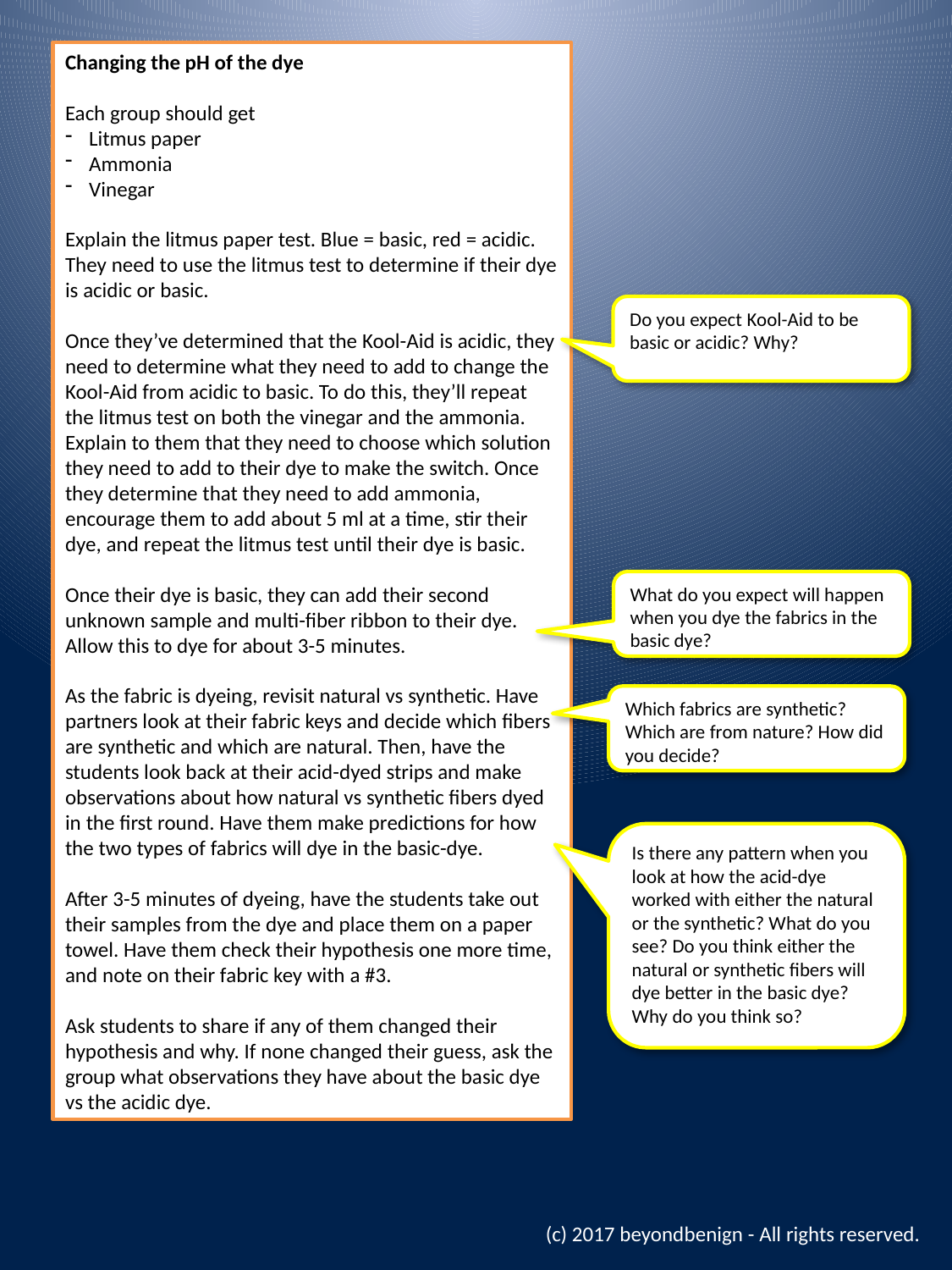

Changing the pH of the dye

Each group should get
Litmus paper
Ammonia
Vinegar

Explain the litmus paper test. Blue = basic, red = acidic. They need to use the litmus test to determine if their dye is acidic or basic.

Once they’ve determined that the Kool-Aid is acidic, they need to determine what they need to add to change the Kool-Aid from acidic to basic. To do this, they’ll repeat the litmus test on both the vinegar and the ammonia. Explain to them that they need to choose which solution they need to add to their dye to make the switch. Once they determine that they need to add ammonia, encourage them to add about 5 ml at a time, stir their dye, and repeat the litmus test until their dye is basic.

Once their dye is basic, they can add their second unknown sample and multi-fiber ribbon to their dye. Allow this to dye for about 3-5 minutes.

As the fabric is dyeing, revisit natural vs synthetic. Have partners look at their fabric keys and decide which fibers are synthetic and which are natural. Then, have the students look back at their acid-dyed strips and make observations about how natural vs synthetic fibers dyed in the first round. Have them make predictions for how the two types of fabrics will dye in the basic-dye.

After 3-5 minutes of dyeing, have the students take out their samples from the dye and place them on a paper towel. Have them check their hypothesis one more time, and note on their fabric key with a #3.

Ask students to share if any of them changed their hypothesis and why. If none changed their guess, ask the group what observations they have about the basic dye vs the acidic dye.
Do you expect Kool-Aid to be basic or acidic? Why?
What do you expect will happen when you dye the fabrics in the basic dye?
Which fabrics are synthetic? Which are from nature? How did you decide?
Is there any pattern when you look at how the acid-dye worked with either the natural or the synthetic? What do you see? Do you think either the natural or synthetic fibers will dye better in the basic dye? Why do you think so?
(c) 2017 beyondbenign - All rights reserved.